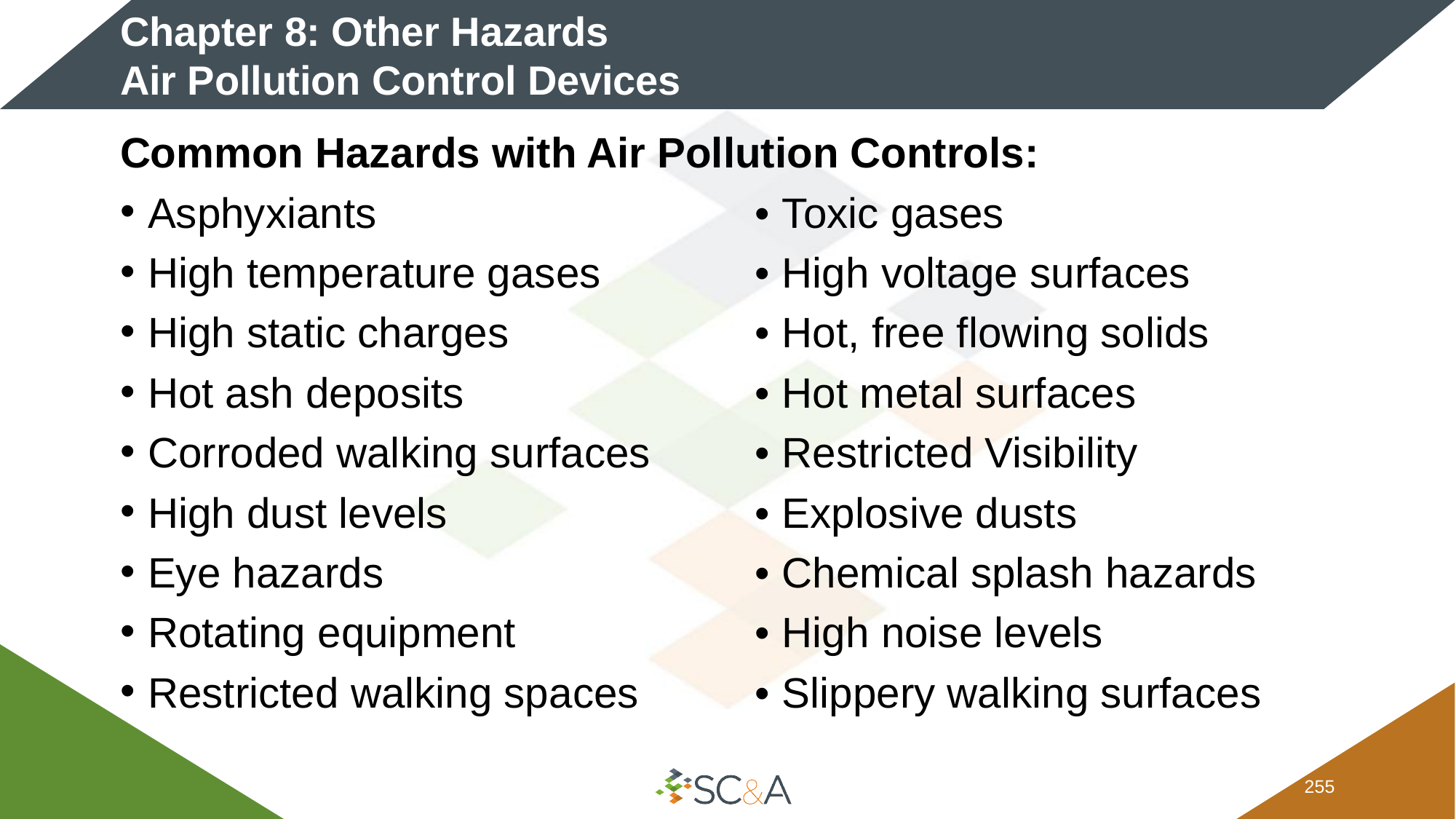

# Chapter 8: Other Hazards Air Pollution Control Devices
Common Hazards with Air Pollution Controls:
Asphyxiants	•	Toxic gases
High temperature gases	•	High voltage surfaces
High static charges	•	Hot, free flowing solids
Hot ash deposits	•	Hot metal surfaces
Corroded walking surfaces	•	Restricted Visibility
High dust levels	•	Explosive dusts
Eye hazards	•	Chemical splash hazards
Rotating equipment	•	High noise levels
Restricted walking spaces	•	Slippery walking surfaces
255